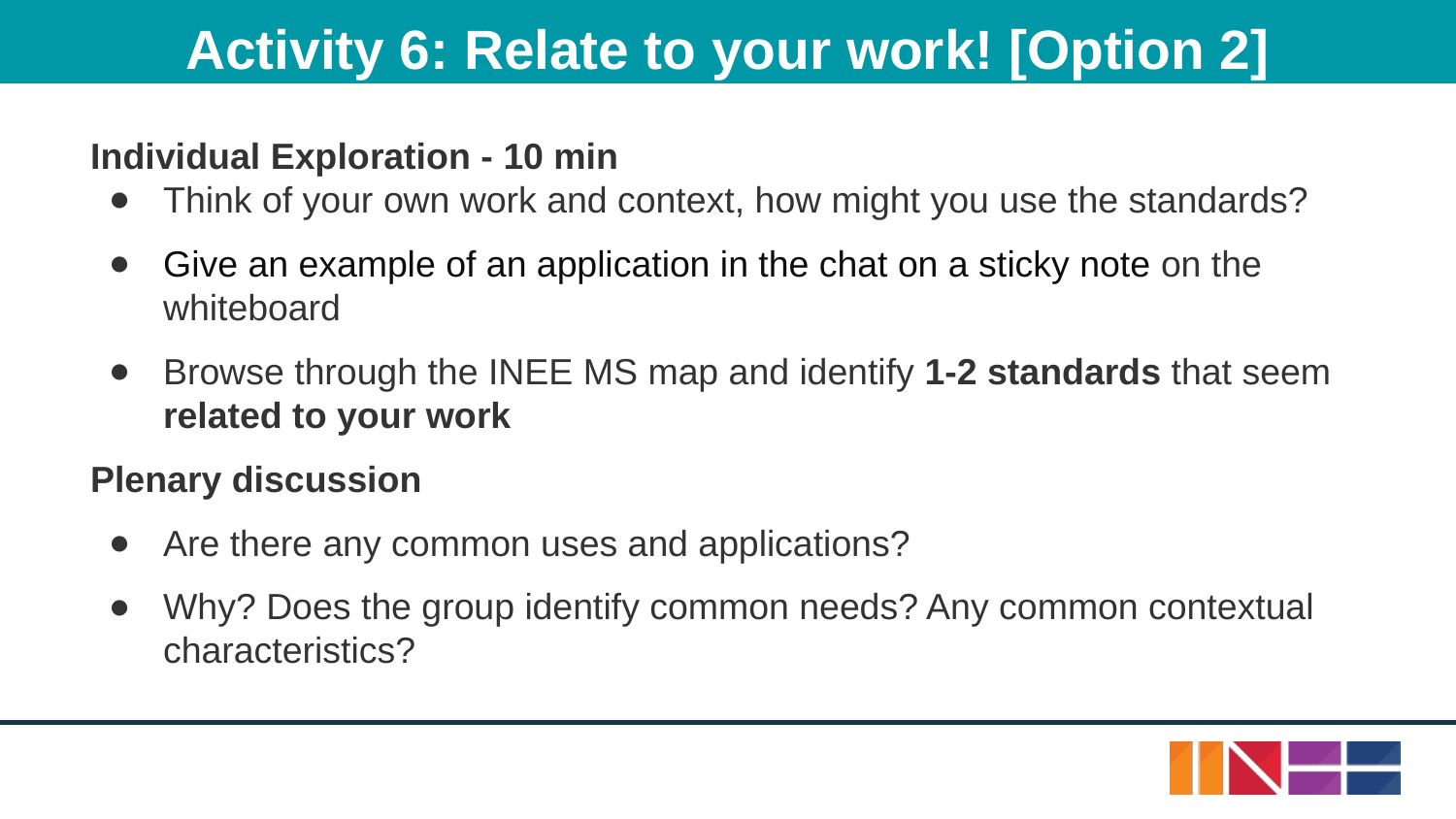

# Activity 6: Relate to your work! [Option 2]
Individual Exploration - 10 min
Think of your own work and context, how might you use the standards?
Give an example of an application in the chat on a sticky note on the whiteboard
Browse through the INEE MS map and identify 1-2 standards that seem related to your work
Plenary discussion
Are there any common uses and applications?
Why? Does the group identify common needs? Any common contextual characteristics?